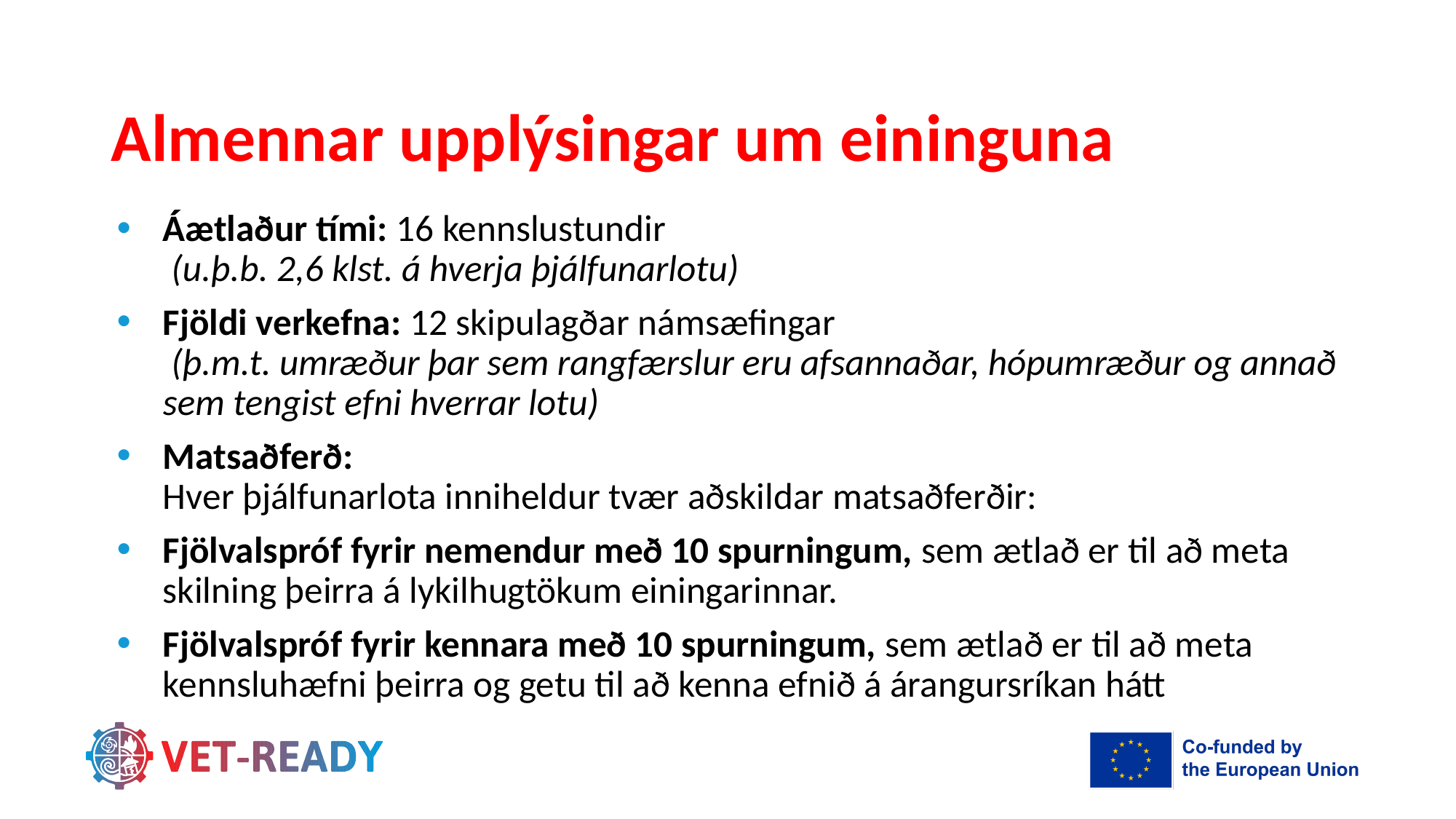

# Almennar upplýsingar um eininguna
Áætlaður tími: 16 kennslustundir
 (u.þ.b. 2,6 klst. á hverja þjálfunarlotu)
Fjöldi verkefna: 12 skipulagðar námsæfingar
 (þ.m.t. umræður þar sem rangfærslur eru afsannaðar, hópumræður og annað sem tengist efni hverrar lotu)
Matsaðferð:
Hver þjálfunarlota inniheldur tvær aðskildar matsaðferðir:
Fjölvalspróf fyrir nemendur með 10 spurningum, sem ætlað er til að meta skilning þeirra á lykilhugtökum einingarinnar.
Fjölvalspróf fyrir kennara með 10 spurningum, sem ætlað er til að meta kennsluhæfni þeirra og getu til að kenna efnið á árangursríkan hátt